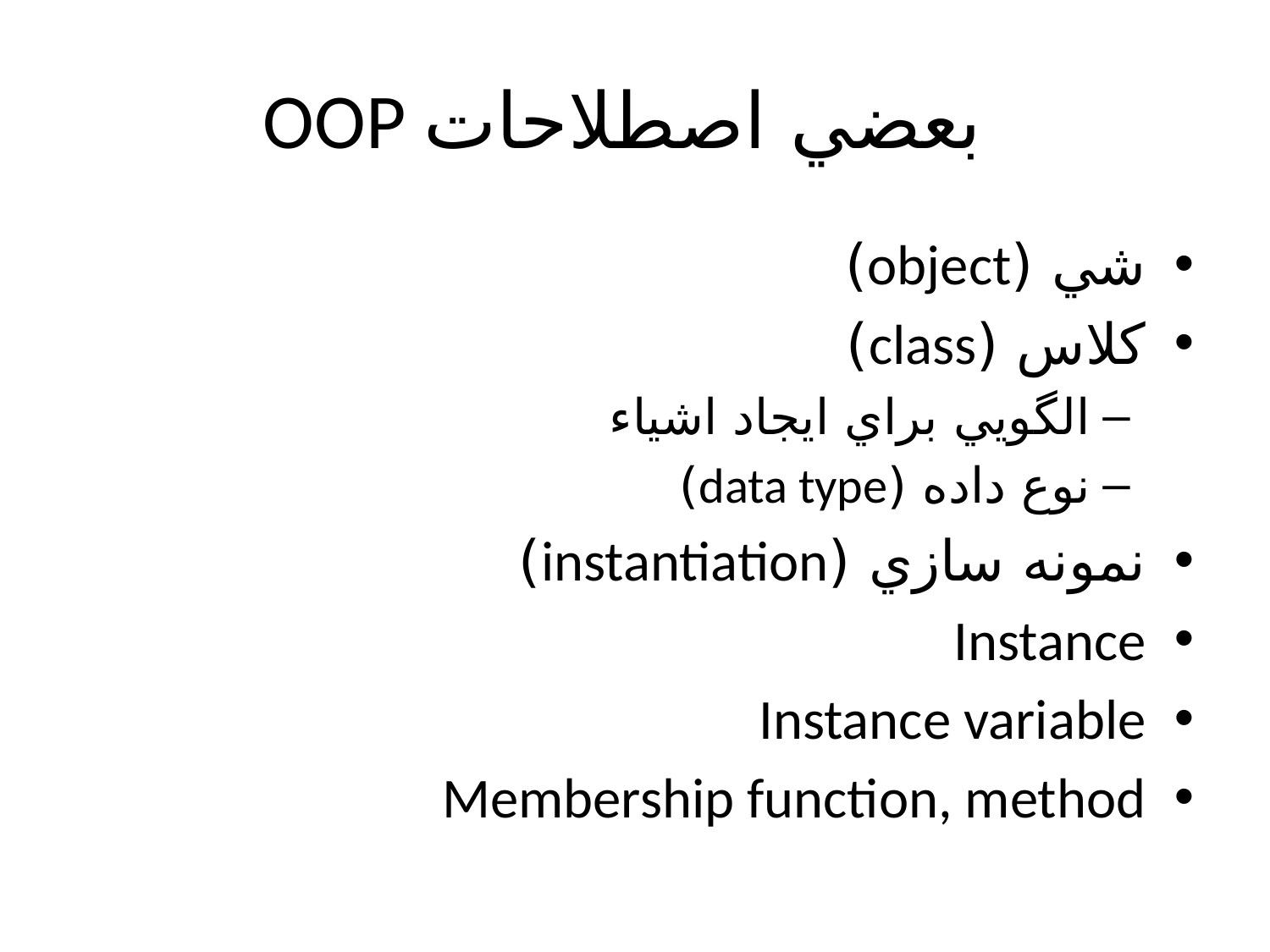

# OOP بعضي اصطلاحات
شي (object)
کلاس (class)
الگويي براي ايجاد اشياء
نوع داده (data type)
نمونه سازي (instantiation)
Instance
Instance variable
Membership function, method